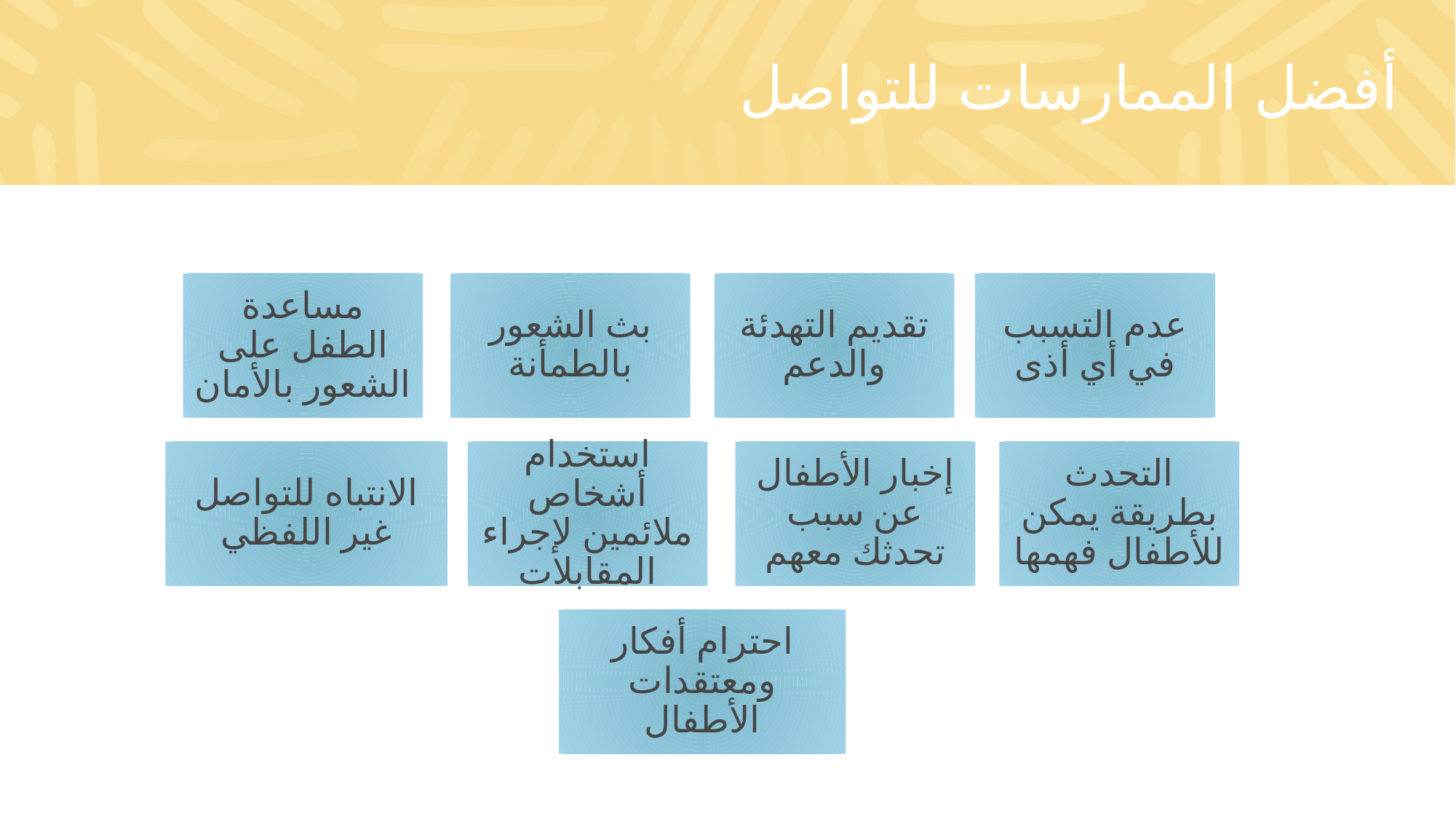

# أفضل الممارسات للتواصل

عدم التسبب في أي أذى

تقديم التهدئة والدعم

بث الشعور بالطمأنة

مساعدة الطفل على الشعور بالأمان

التحدث بطريقة يمكن للأطفال فهمها

إخبار الأطفال عن سبب تحدثك معهم

الانتباه للتواصل غير اللفظي

استخدام أشخاص ملائمين لإجراء المقابلات

احترام أفكار ومعتقدات الأطفال